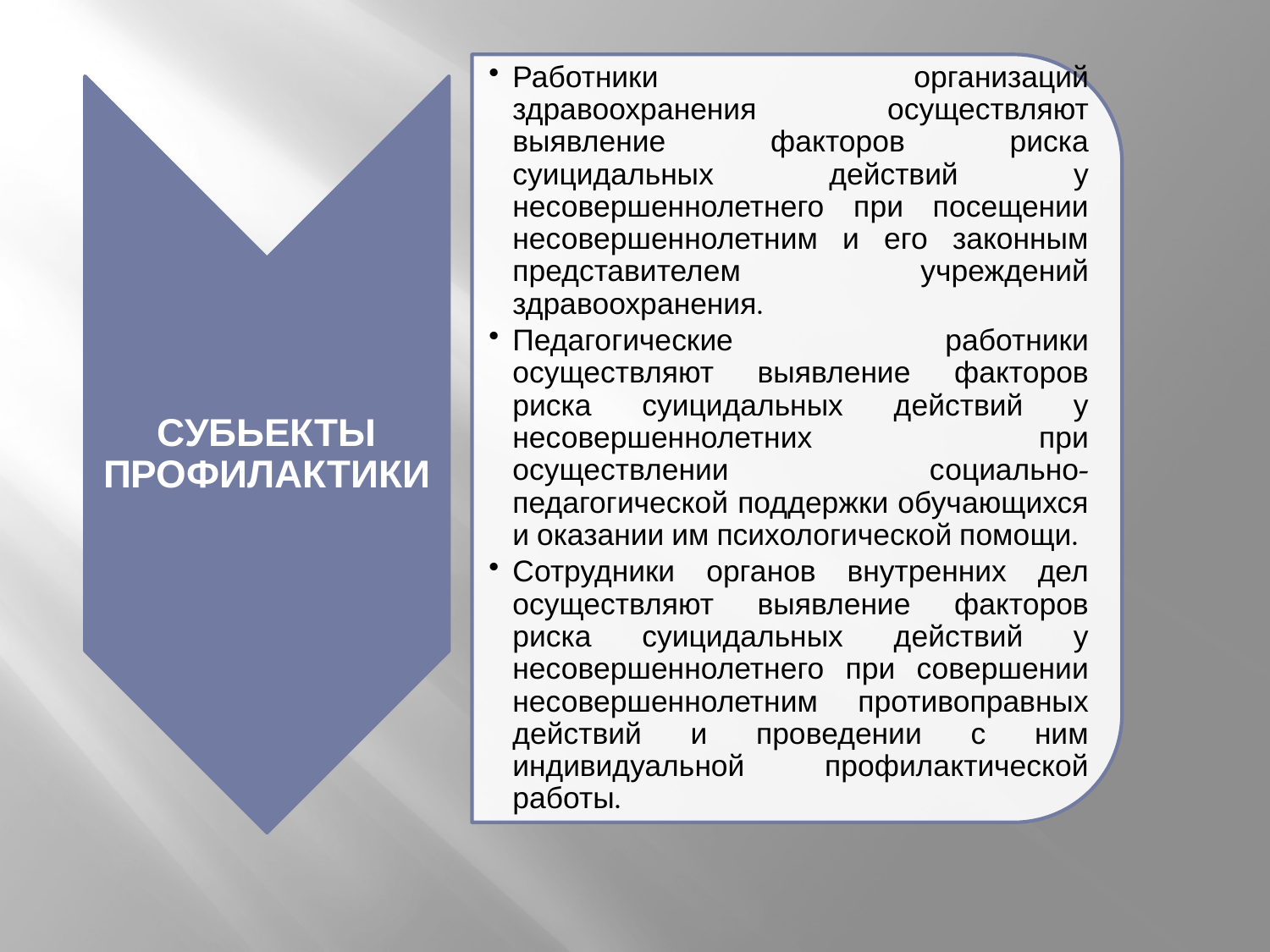

СУБЬЕКТЫ ПРОФИЛАКТИКИ
Работники организаций здравоохранения осуществляют выявление факторов риска суицидальных действий у несовершеннолетнего при посещении несовершеннолетним и его законным представителем учреждений здравоохранения.
Педагогические работники осуществляют выявление факторов риска суицидальных действий у несовершеннолетних при осуществлении социально-педагогической поддержки обучающихся и оказании им психологической помощи.
Сотрудники органов внутренних дел осуществляют выявление факторов риска суицидальных действий у несовершеннолетнего при совершении несовершеннолетним противоправных действий и проведении с ним индивидуальной профилактической работы.